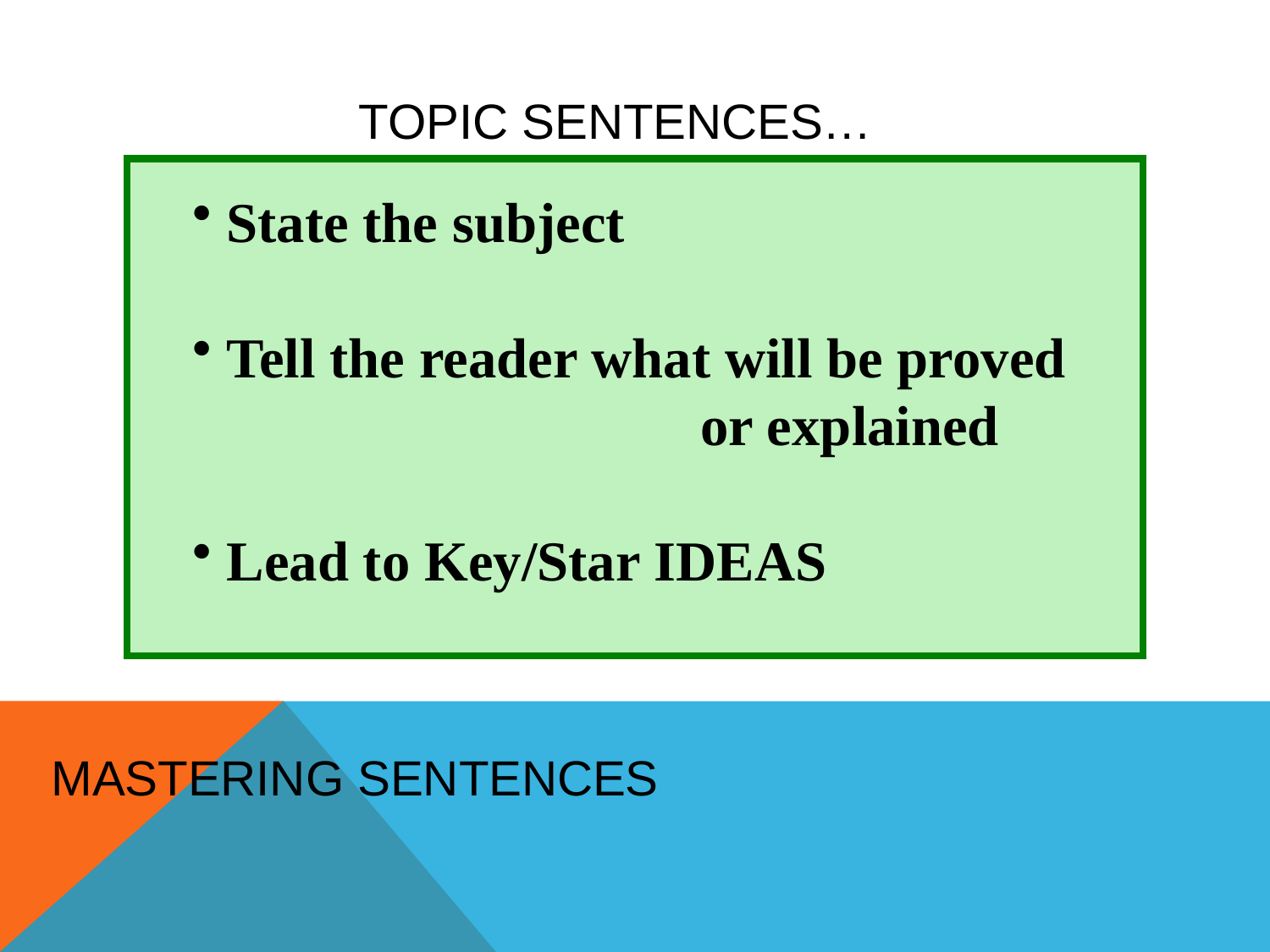

# Topic Sentences…

 State the subject

 Tell the reader what will be proved                               	or explained

 Lead to Key/Star IDEAS

Mastering sentences